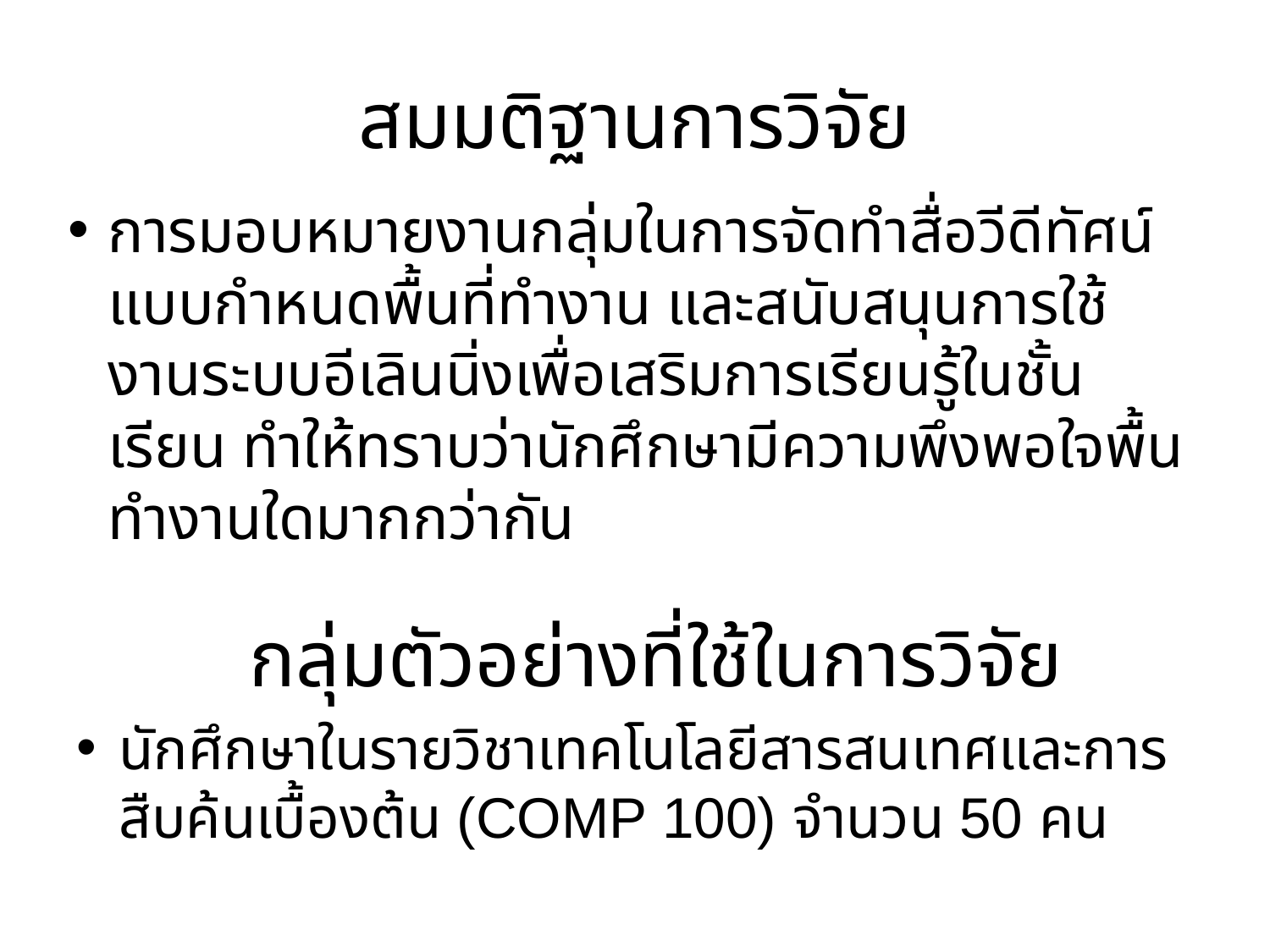

# สมมติฐานการวิจัย
การมอบหมายงานกลุ่มในการจัดทำสื่อวีดีทัศน์แบบกำหนดพื้นที่ทำงาน และสนับสนุนการใช้งานระบบอีเลินนิ่งเพื่อเสริมการเรียนรู้ในชั้นเรียน ทำให้ทราบว่านักศึกษามีความพึงพอใจพื้นทำงานใดมากกว่ากัน

กลุ่มตัวอย่างที่ใช้ในการวิจัย
นักศึกษาในรายวิชาเทคโนโลยีสารสนเทศและการสืบค้นเบื้องต้น (COMP 100) จำนวน 50 คน